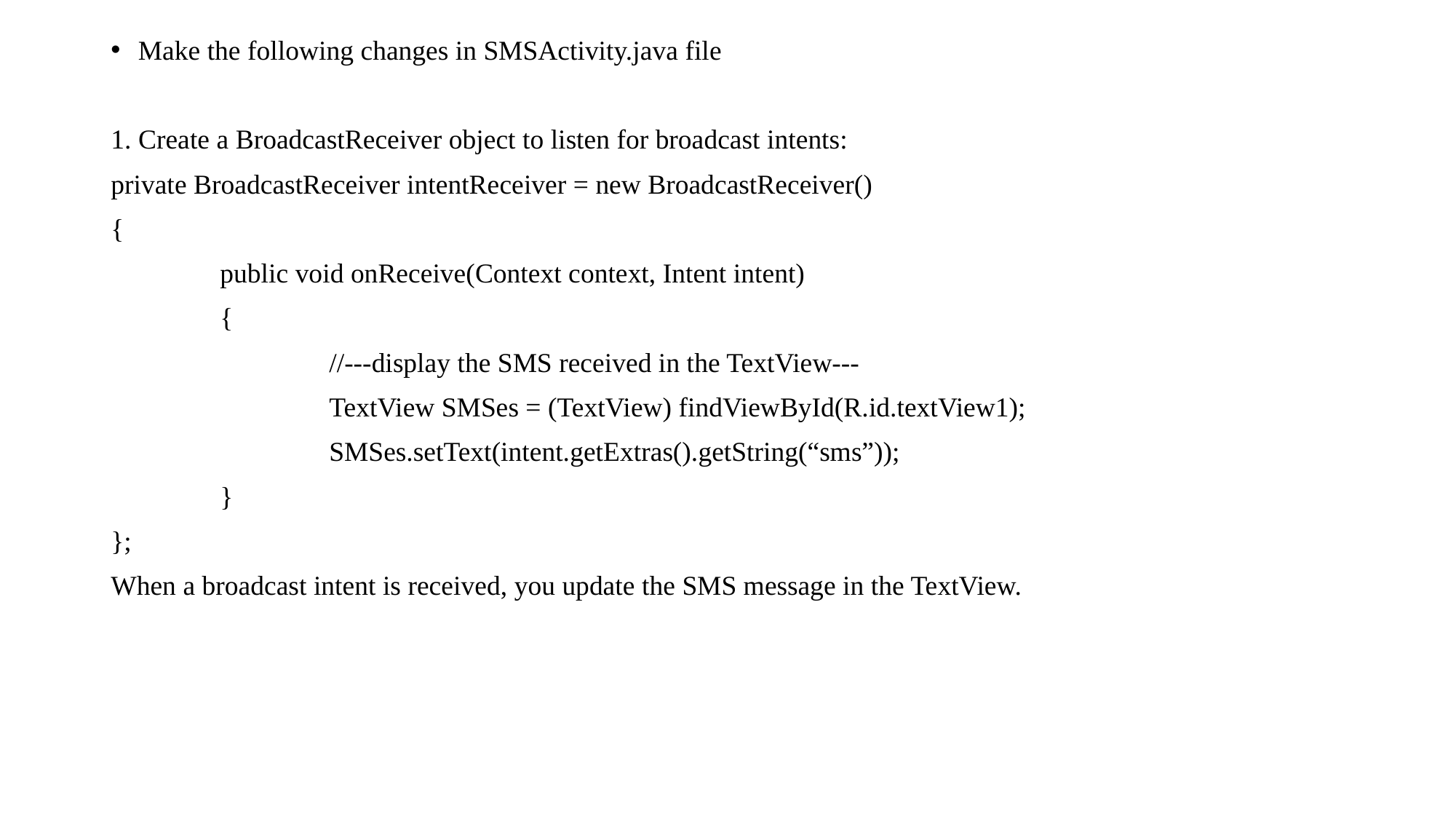

Make the following changes in SMSActivity.java file

1. Create a BroadcastReceiver object to listen for broadcast intents:
private BroadcastReceiver intentReceiver = new BroadcastReceiver()
{
	public void onReceive(Context context, Intent intent)
	{
		//---display the SMS received in the TextView---
		TextView SMSes = (TextView) findViewById(R.id.textView1);
		SMSes.setText(intent.getExtras().getString(“sms”));
	}
};
When a broadcast intent is received, you update the SMS message in the TextView.